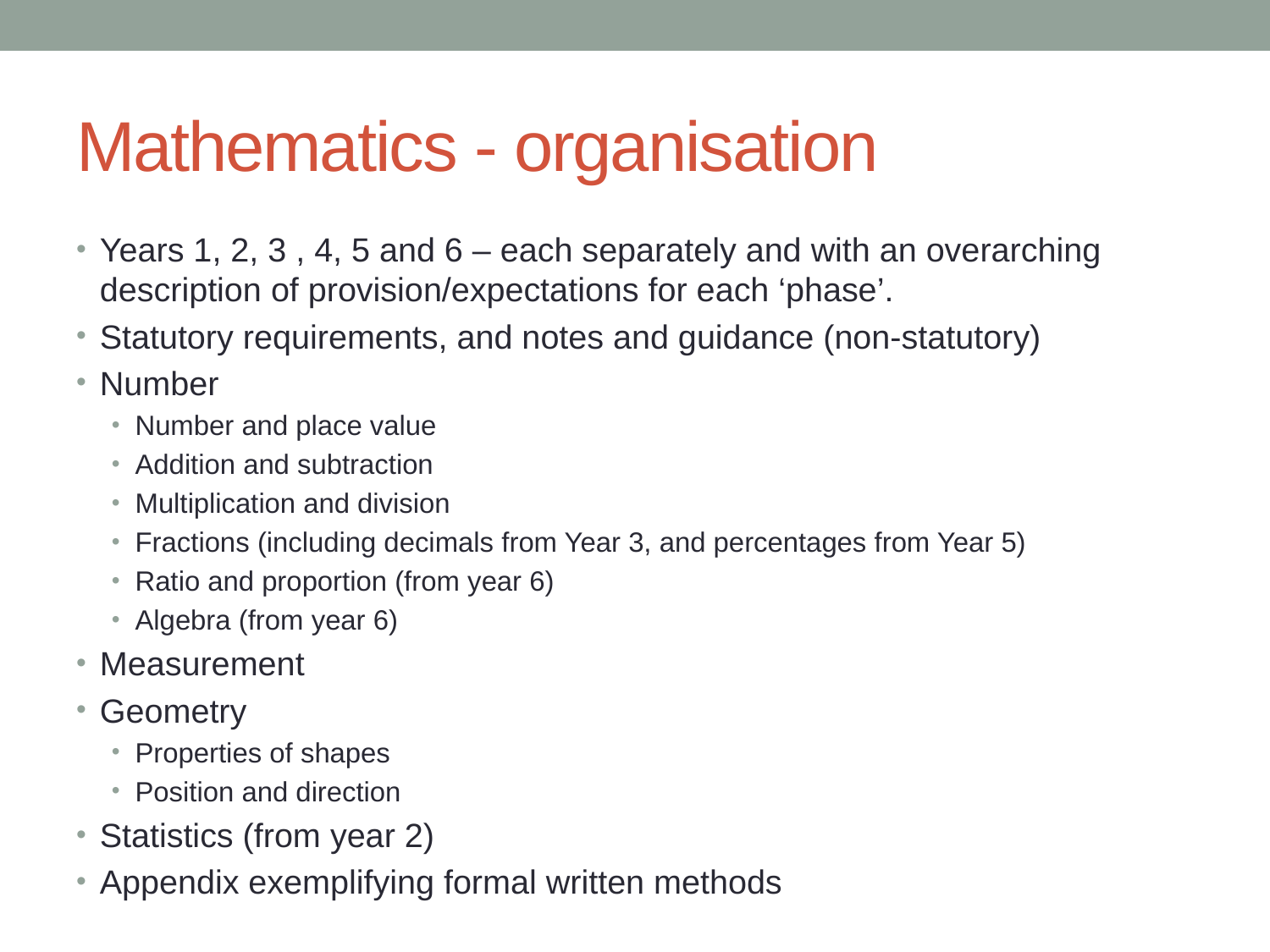

# Mathematics - organisation
Years 1, 2, 3 , 4, 5 and 6 – each separately and with an overarching description of provision/expectations for each ‘phase’.
Statutory requirements, and notes and guidance (non-statutory)
Number
Number and place value
Addition and subtraction
Multiplication and division
Fractions (including decimals from Year 3, and percentages from Year 5)
Ratio and proportion (from year 6)
Algebra (from year 6)
Measurement
Geometry
Properties of shapes
Position and direction
Statistics (from year 2)
Appendix exemplifying formal written methods